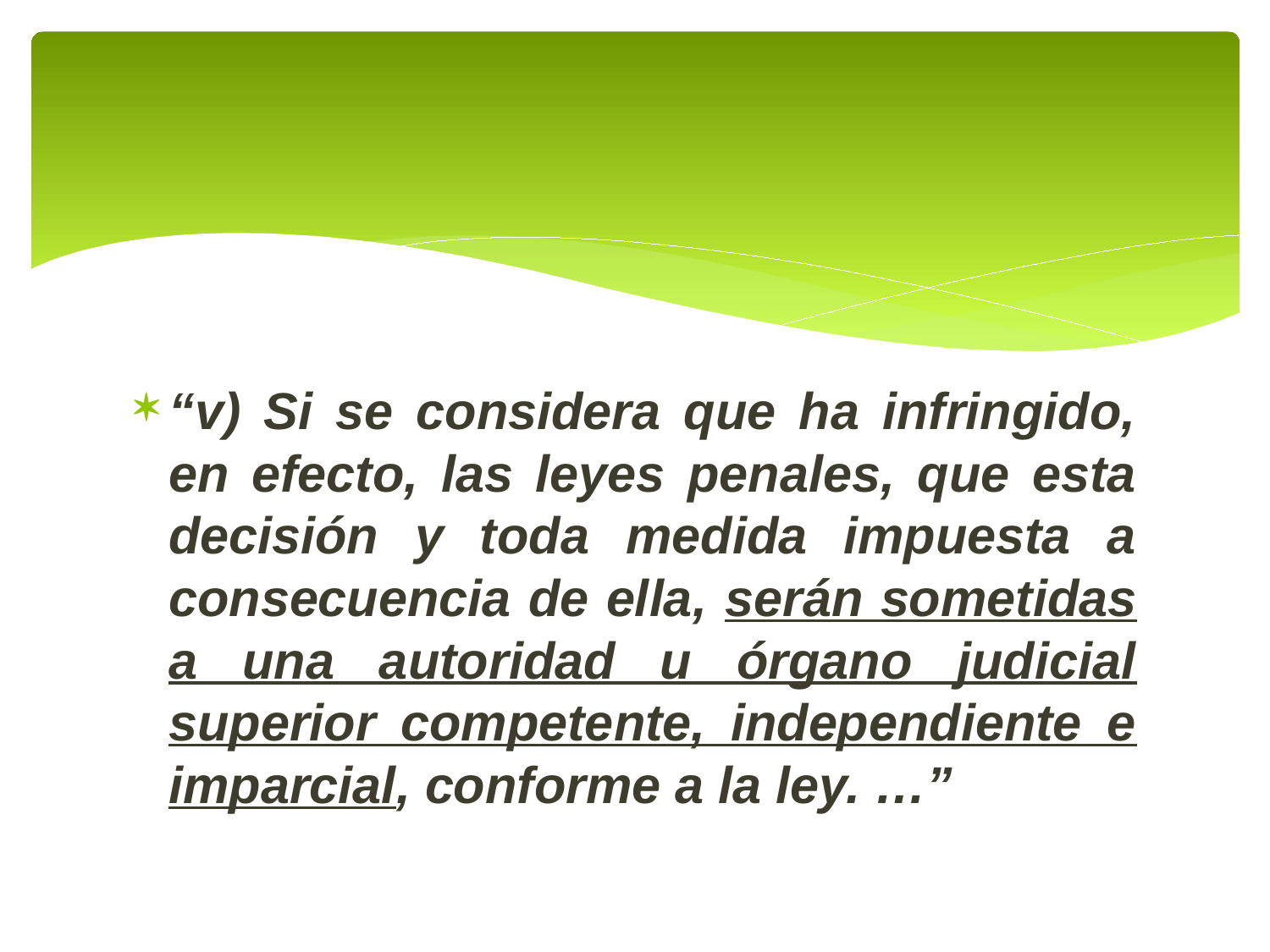

#
“v) Si se considera que ha infringido, en efecto, las leyes penales, que esta decisión y toda medida impuesta a consecuencia de ella, serán sometidas a una autoridad u órgano judicial superior competente, independiente e imparcial, conforme a la ley. …”